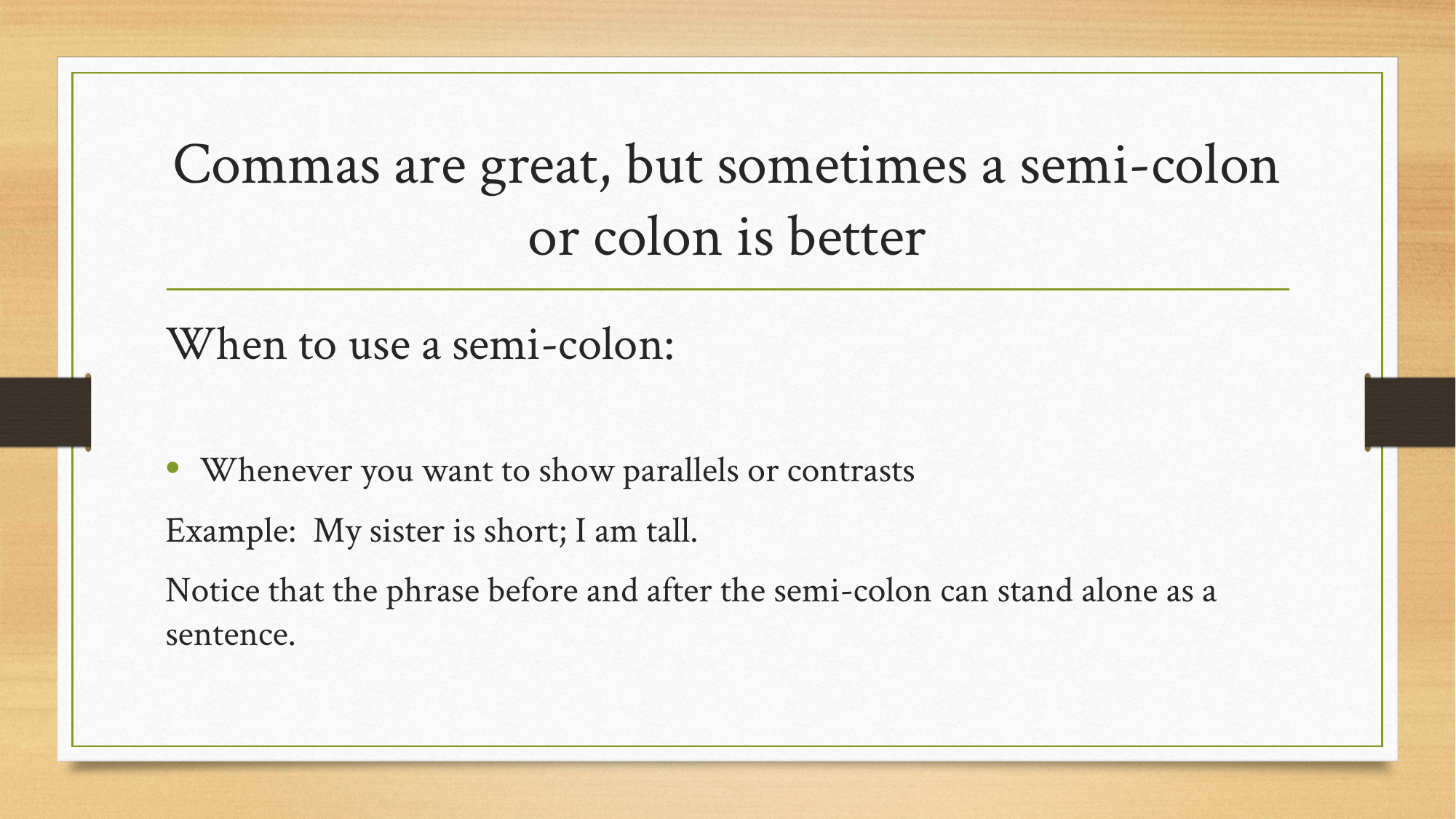

# Commas are great, but sometimes a semi-colon or colon is better
When to use a semi-colon:

Whenever you want to show parallels or contrasts
Example:  My sister is short; I am tall.
Notice that the phrase before and after the semi-colon can stand alone as a sentence.